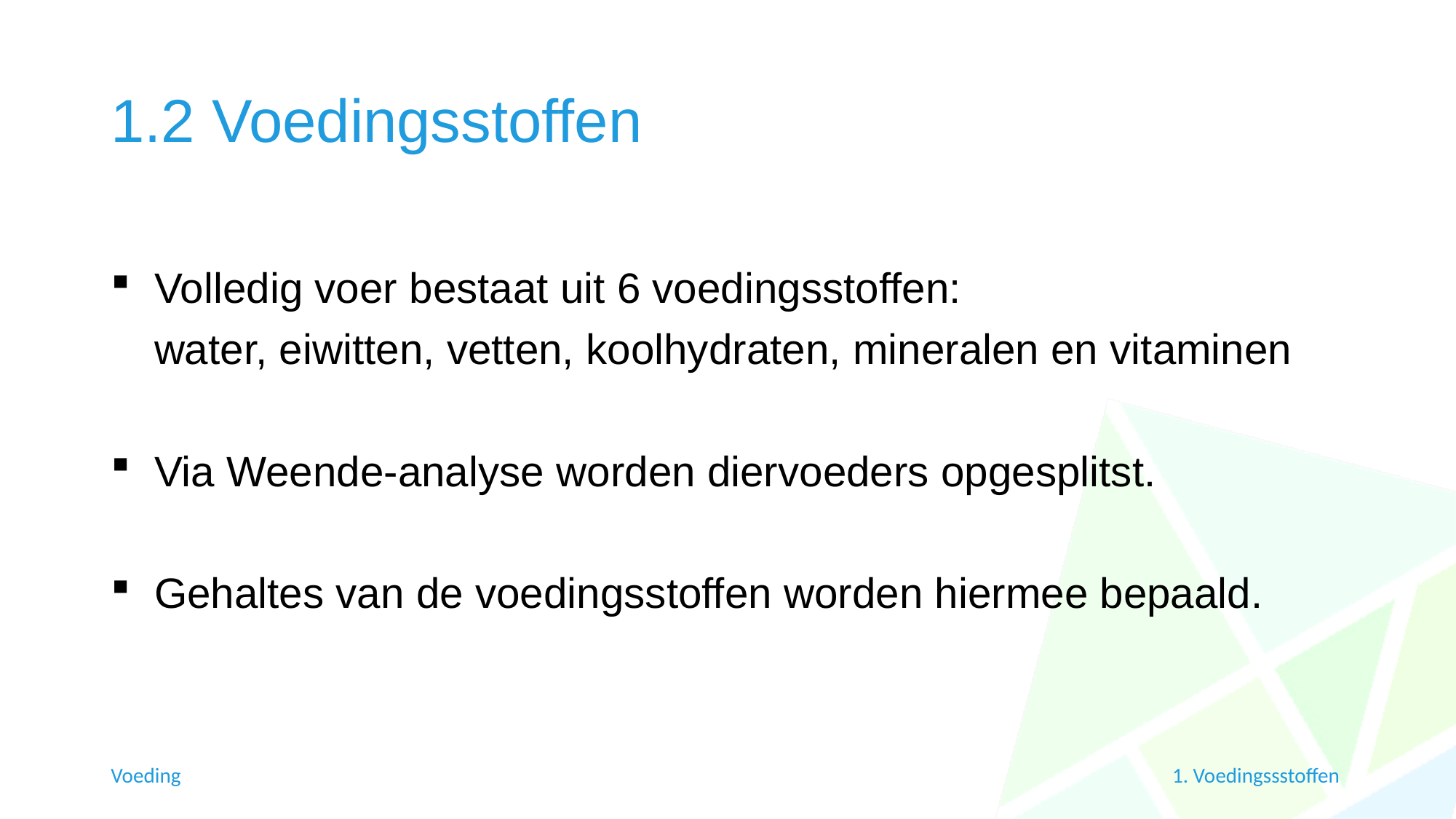

# 1.2 Voedingsstoffen
Volledig voer bestaat uit 6 voedingsstoffen:
	water, eiwitten, vetten, koolhydraten, mineralen en vitaminen

Via Weende-analyse worden diervoeders opgesplitst.

Gehaltes van de voedingsstoffen worden hiermee bepaald.

Voeding
1. Voedingssstoffen